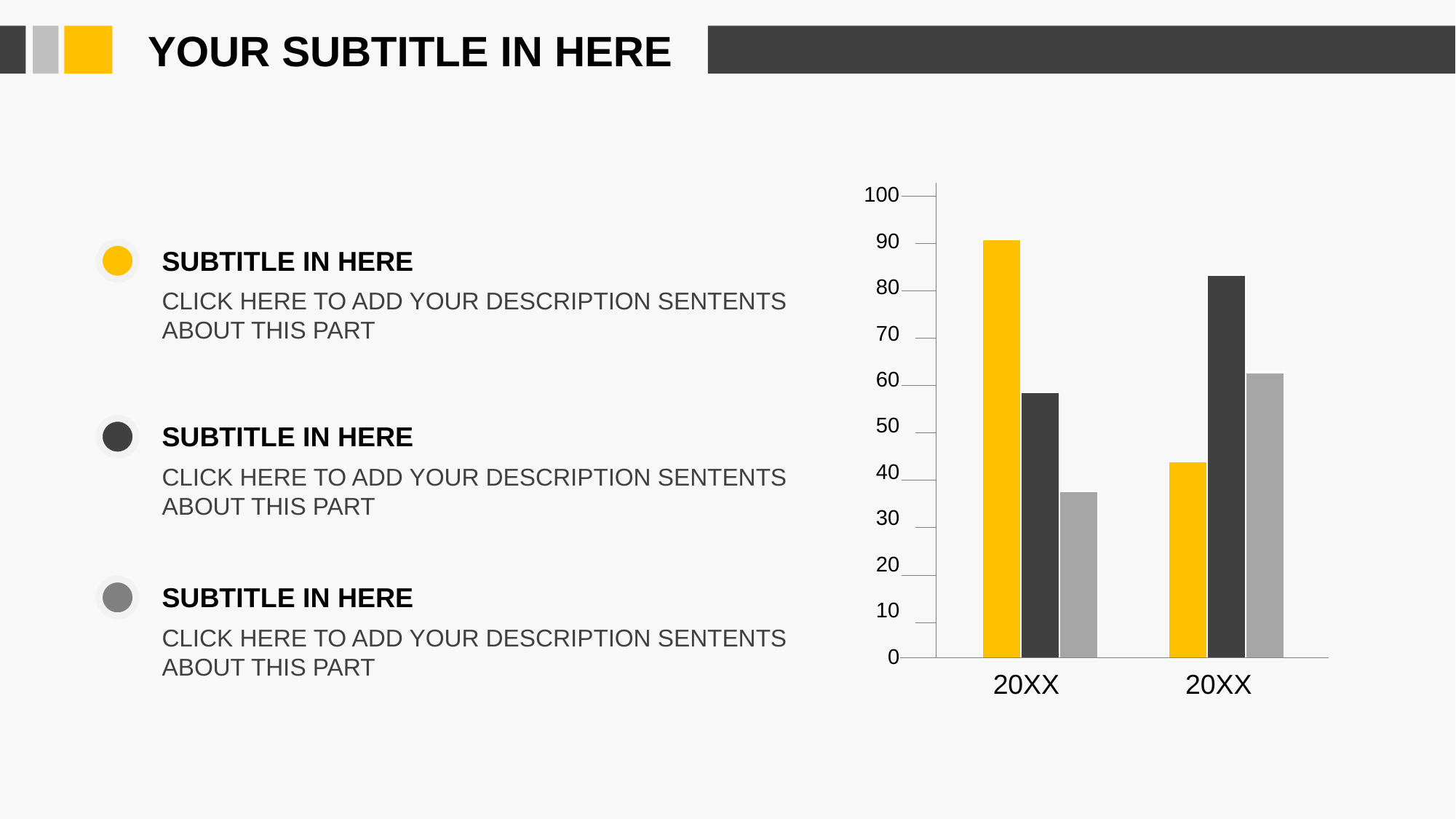

YOUR SUBTITLE IN HERE

100
90
SUBTITLE IN HERE
CLICK HERE TO ADD YOUR DESCRIPTION SENTENTS ABOUT THIS PART

80

70
60

50
SUBTITLE IN HERE
CLICK HERE TO ADD YOUR DESCRIPTION SENTENTS ABOUT THIS PART

40

30
20
SUBTITLE IN HERE
CLICK HERE TO ADD YOUR DESCRIPTION SENTENTS ABOUT THIS PART

10
0
20XX
20XX